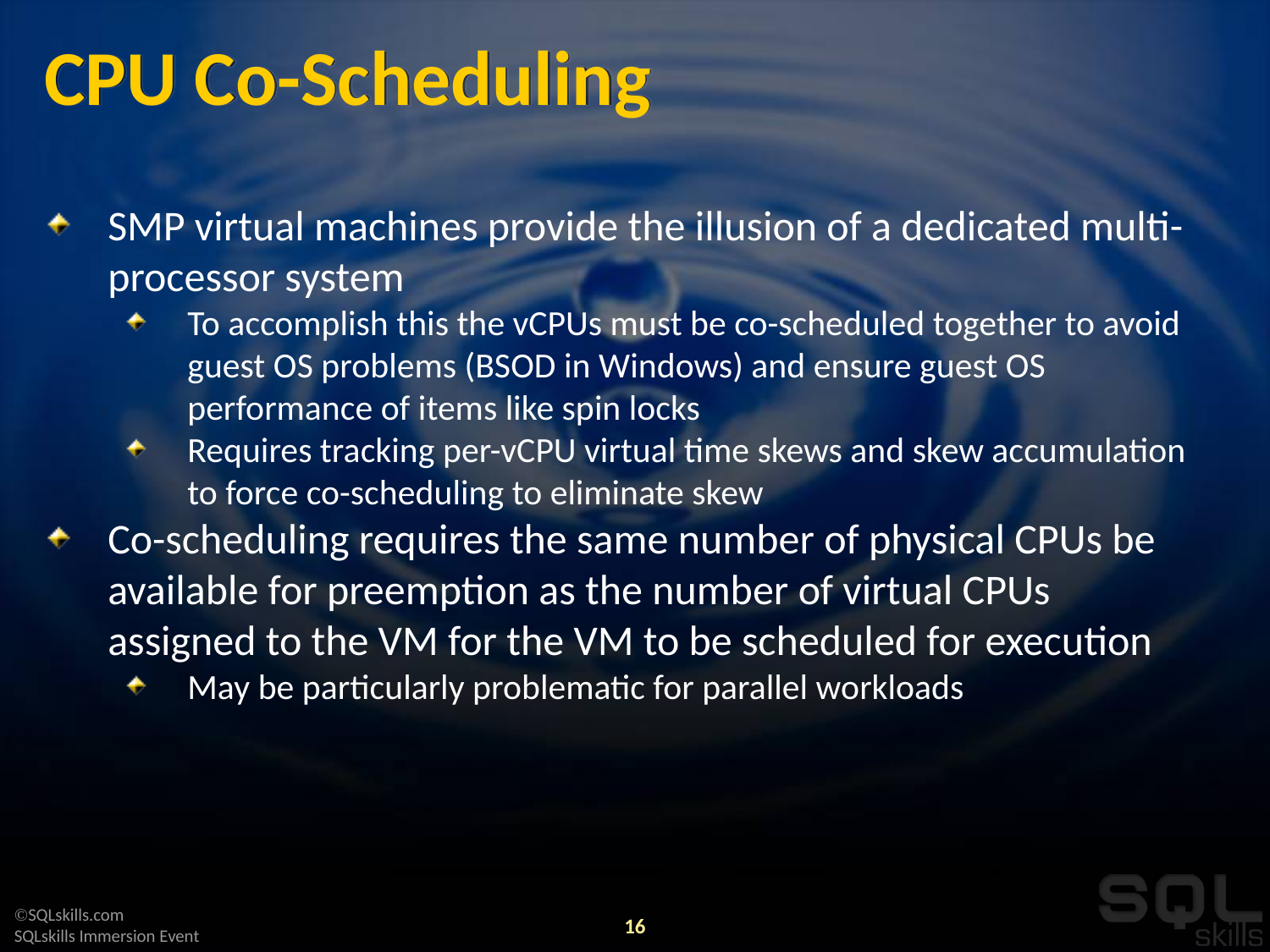

# CPU Co-Scheduling
SMP virtual machines provide the illusion of a dedicated multi-processor system
To accomplish this the vCPUs must be co-scheduled together to avoid guest OS problems (BSOD in Windows) and ensure guest OS performance of items like spin locks
Requires tracking per-vCPU virtual time skews and skew accumulation to force co-scheduling to eliminate skew
Co-scheduling requires the same number of physical CPUs be available for preemption as the number of virtual CPUs assigned to the VM for the VM to be scheduled for execution
May be particularly problematic for parallel workloads
16